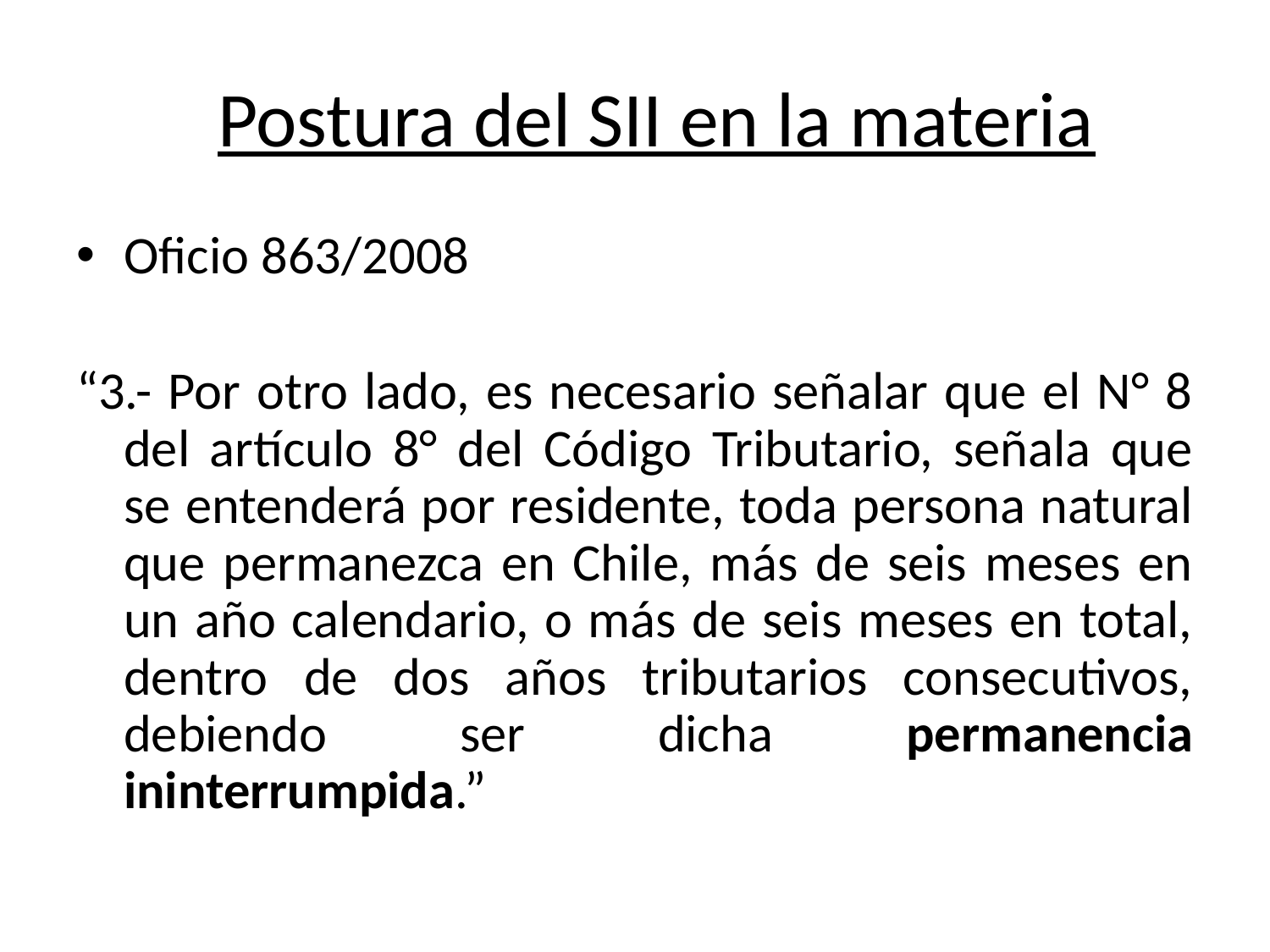

# Postura del SII en la materia
Oficio 863/2008

“3.- Por otro lado, es necesario señalar que el N° 8 del artículo 8° del Código Tributario, señala que se entenderá por residente, toda persona natural que permanezca en Chile, más de seis meses en un año calendario, o más de seis meses en total, dentro de dos años tributarios consecutivos, debiendo ser dicha permanencia ininterrumpida.”